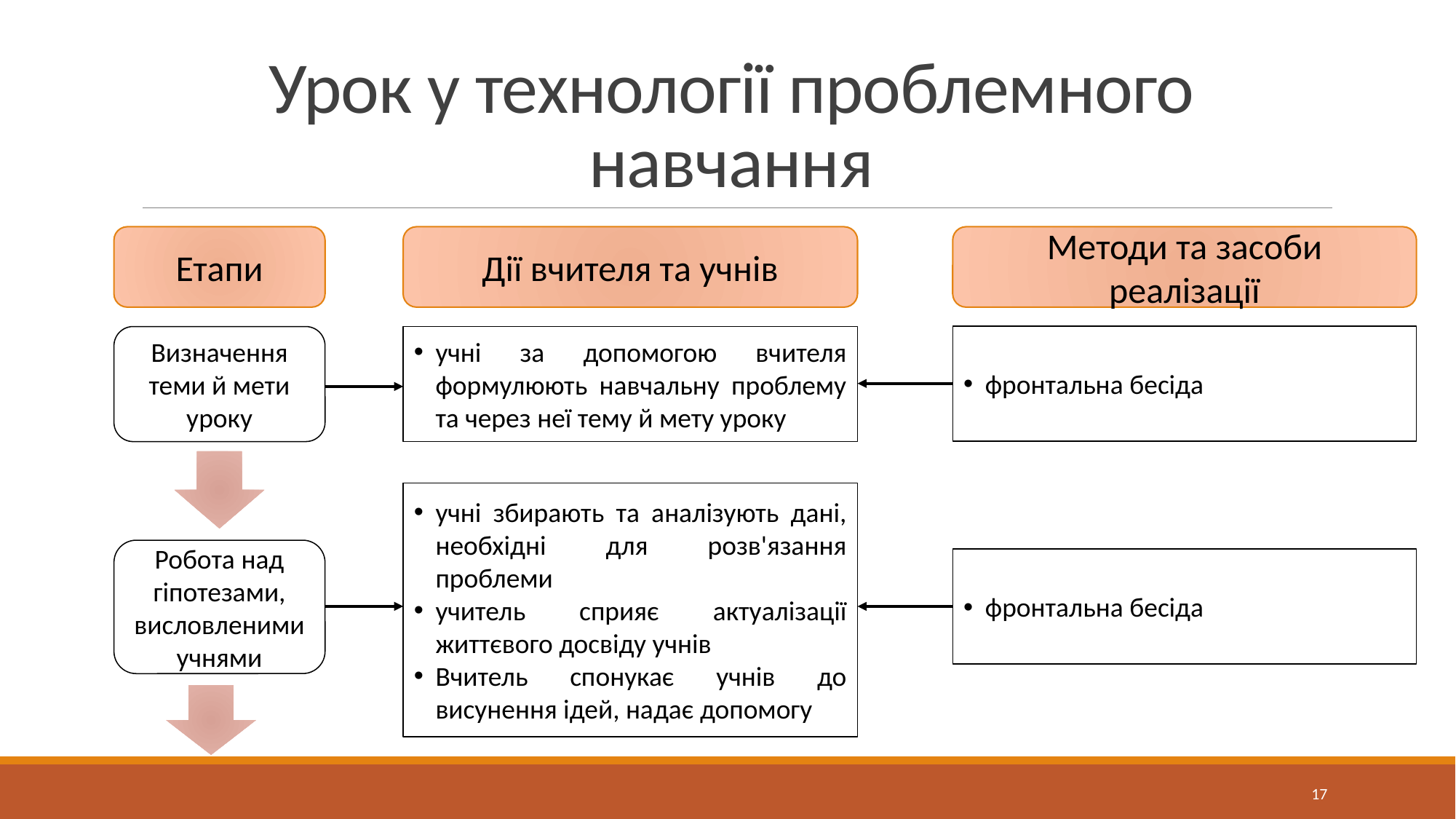

# Урок у технології проблемного навчання
Етапи
Дії вчителя та учнів
Методи та засоби реалізації
фронтальна бесіда
Визначення теми й мети уроку
учні за допомогою вчителя формулюють навчальну проблему та через неї тему й мету уроку

учні збирають та аналізують дані, необхідні для розв'язання проблеми
учитель сприяє актуалізації життєвого досвіду учнів
Вчитель спонукає учнів до висунення ідей, надає допомогу
Робота над гіпотезами, висловленими учнями
фронтальна бесіда

17